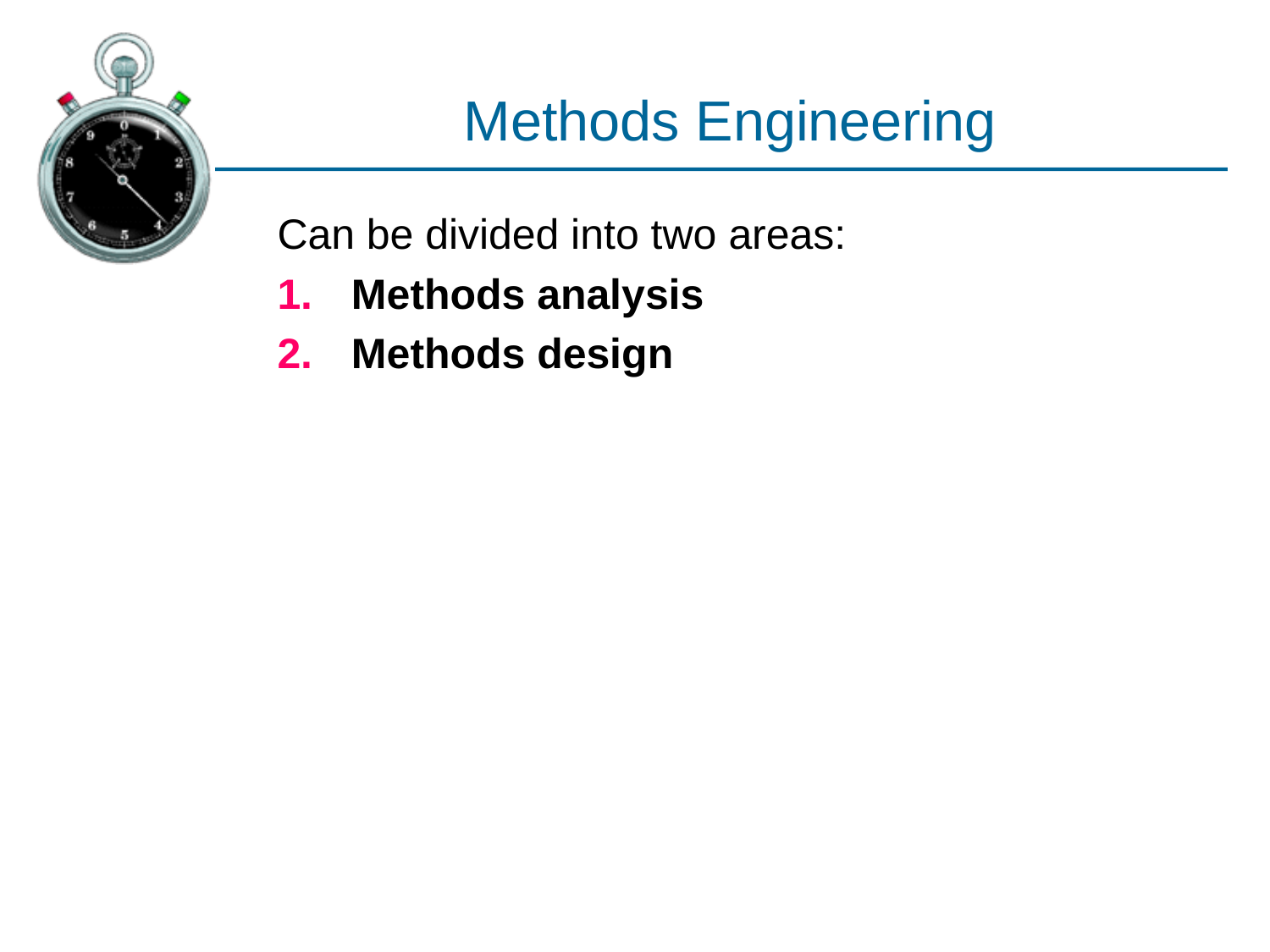

# Methods Engineering
Can be divided into two areas:
Methods analysis
Methods design